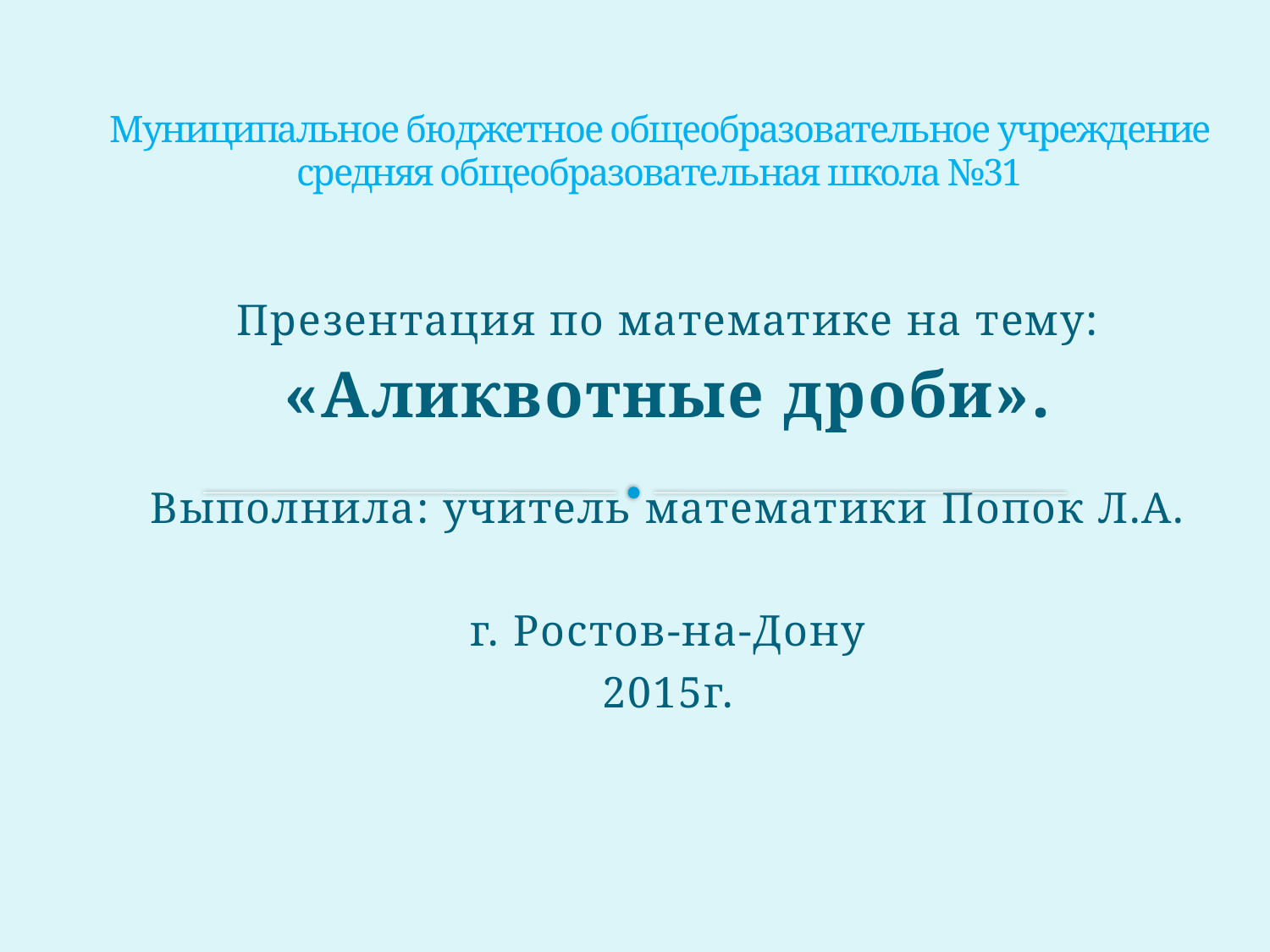

# Муниципальное бюджетное общеобразовательное учреждение средняя общеобразовательная школа №31

Презентация по математике на тему:
«Аликвотные дроби».

Выполнила: учитель математики Попок Л.А.

г. Ростов-на-Дону
2015г.